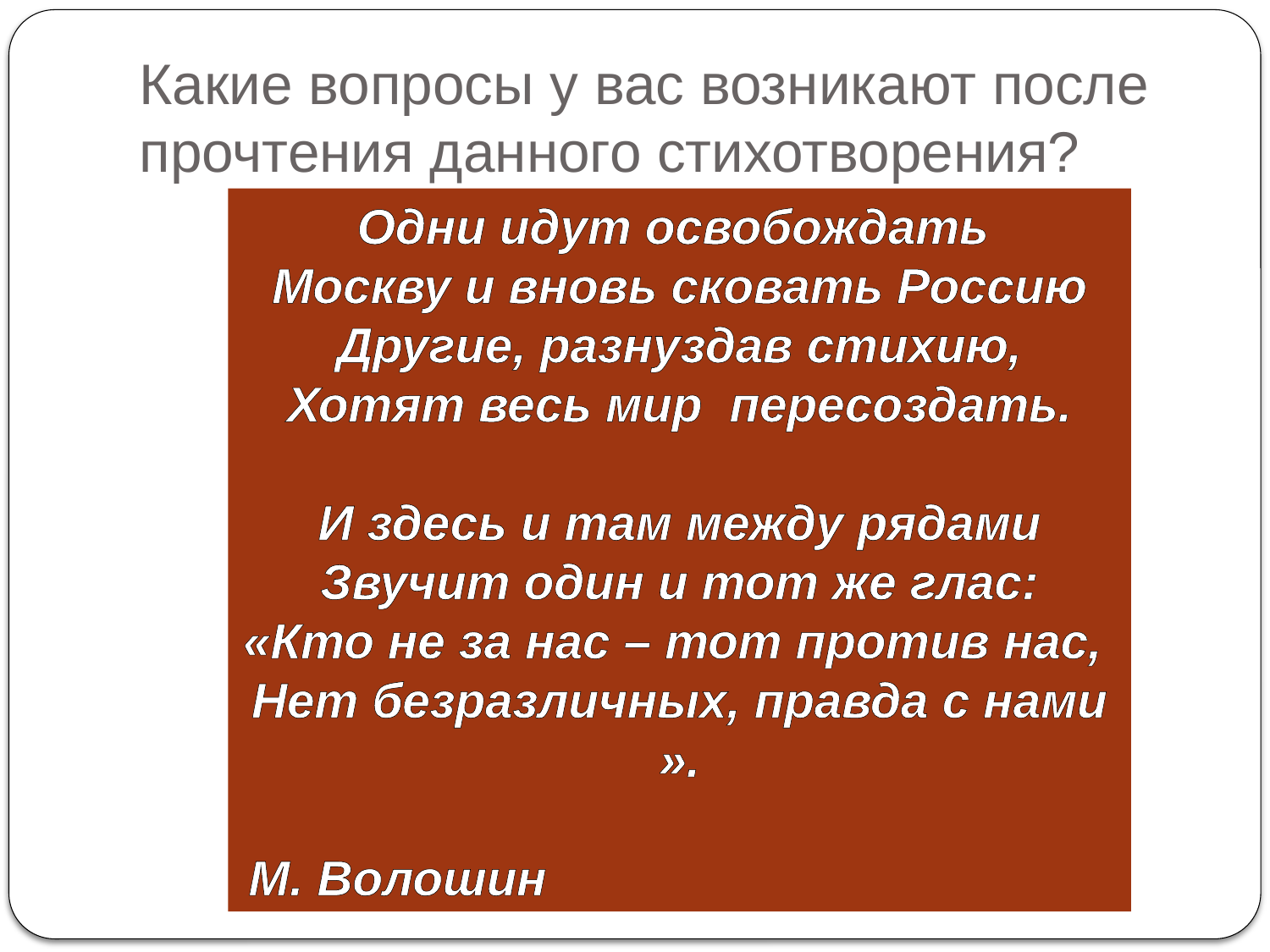

# Какие вопросы у вас возникают после прочтения данного стихотворения?
Одни идут освобождать
Москву и вновь сковать Россию
Другие, разнуздав стихию,
Хотят весь мир  пересоздать.

И здесь и там между рядами
Звучит один и тот же глас:
«Кто не за нас – тот против нас,
Нет безразличных, правда с нами ».

М. Волошин